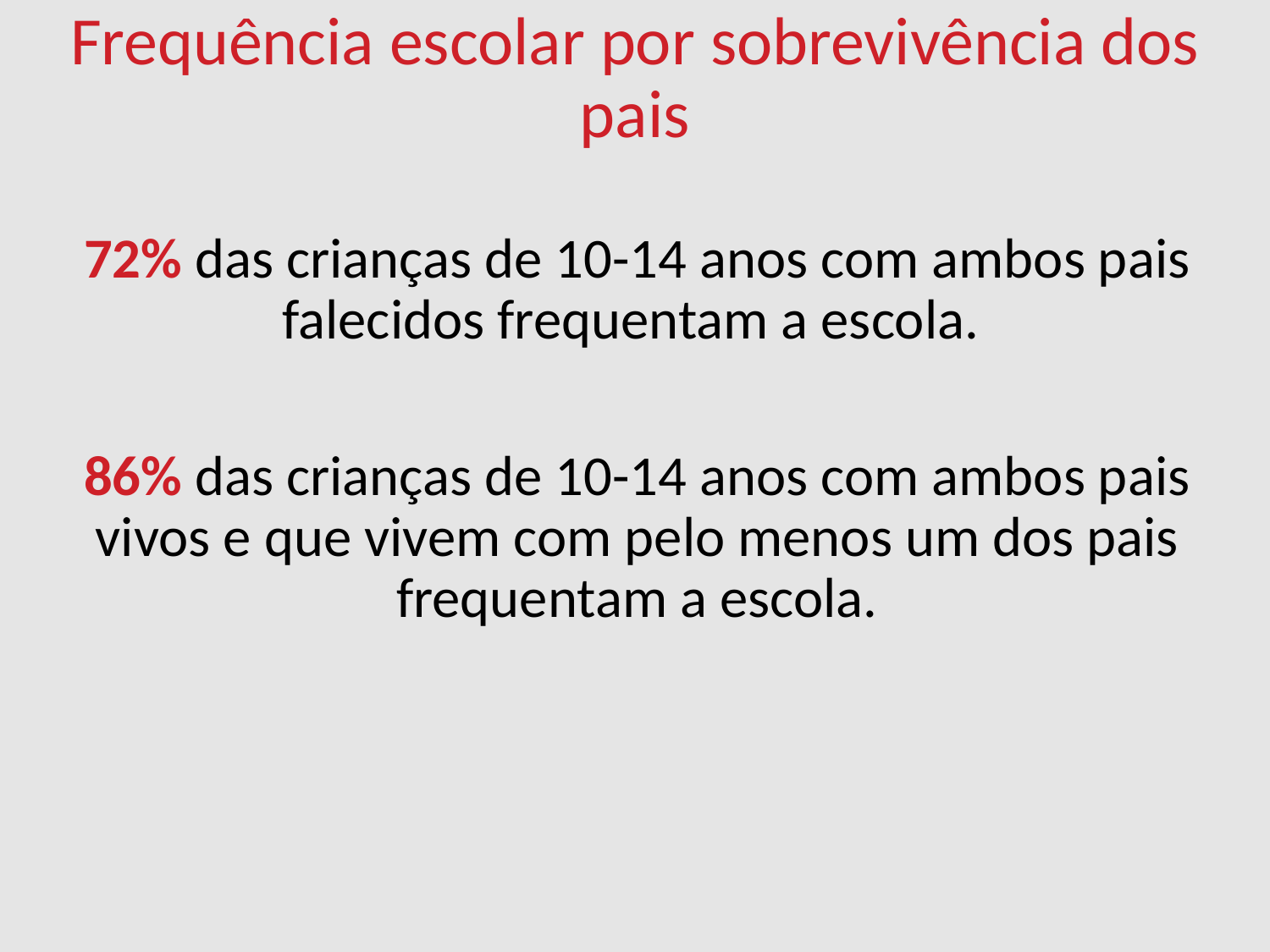

# Frequência escolar por sobrevivência dos pais
72% das crianças de 10-14 anos com ambos pais falecidos frequentam a escola.

86% das crianças de 10-14 anos com ambos pais vivos e que vivem com pelo menos um dos pais frequentam a escola.